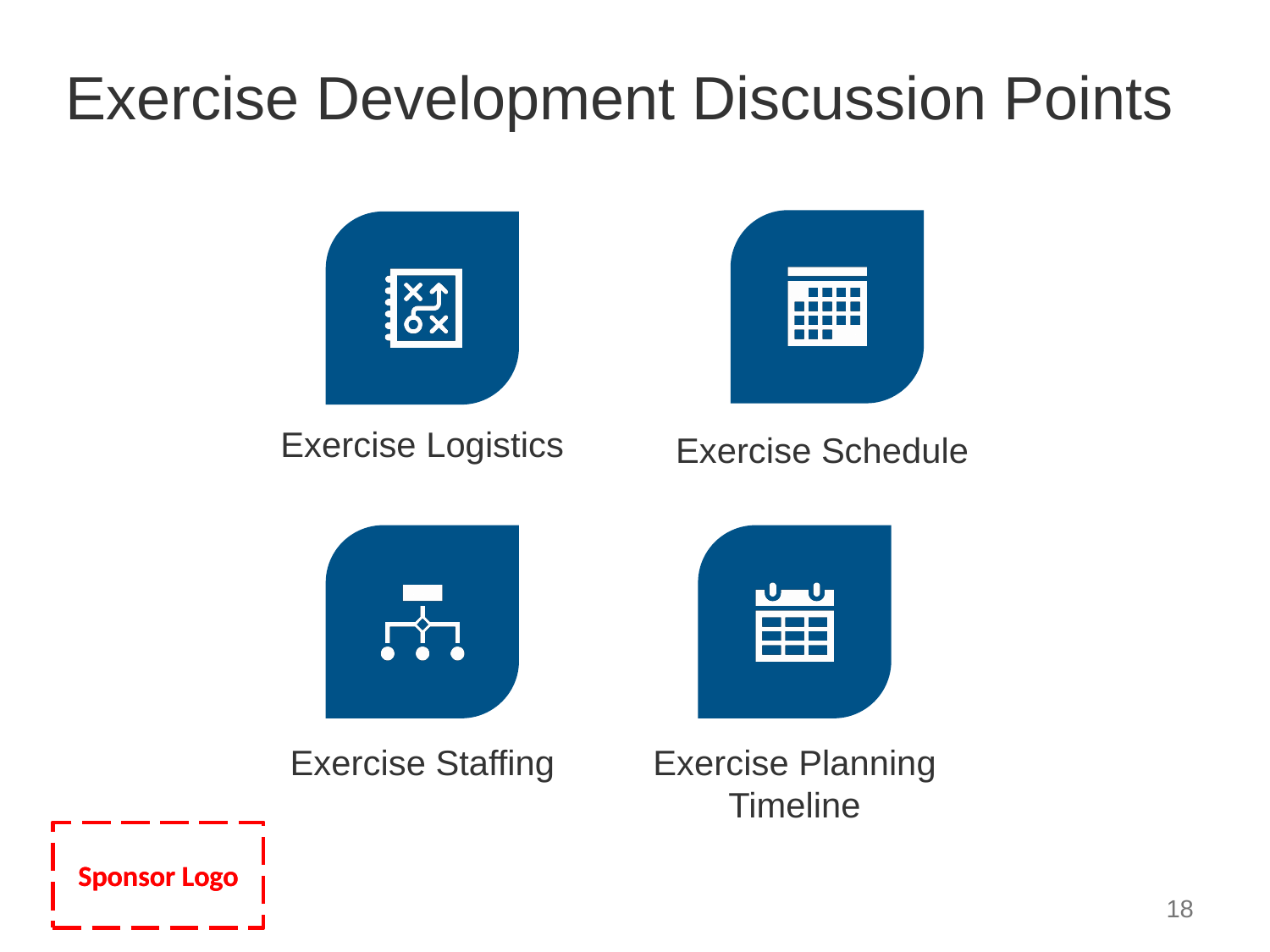

# Exercise Development Discussion Points
Exercise Logistics
Exercise Schedule
Exercise Staffing
Exercise Planning Timeline

Sponsor Logo
18